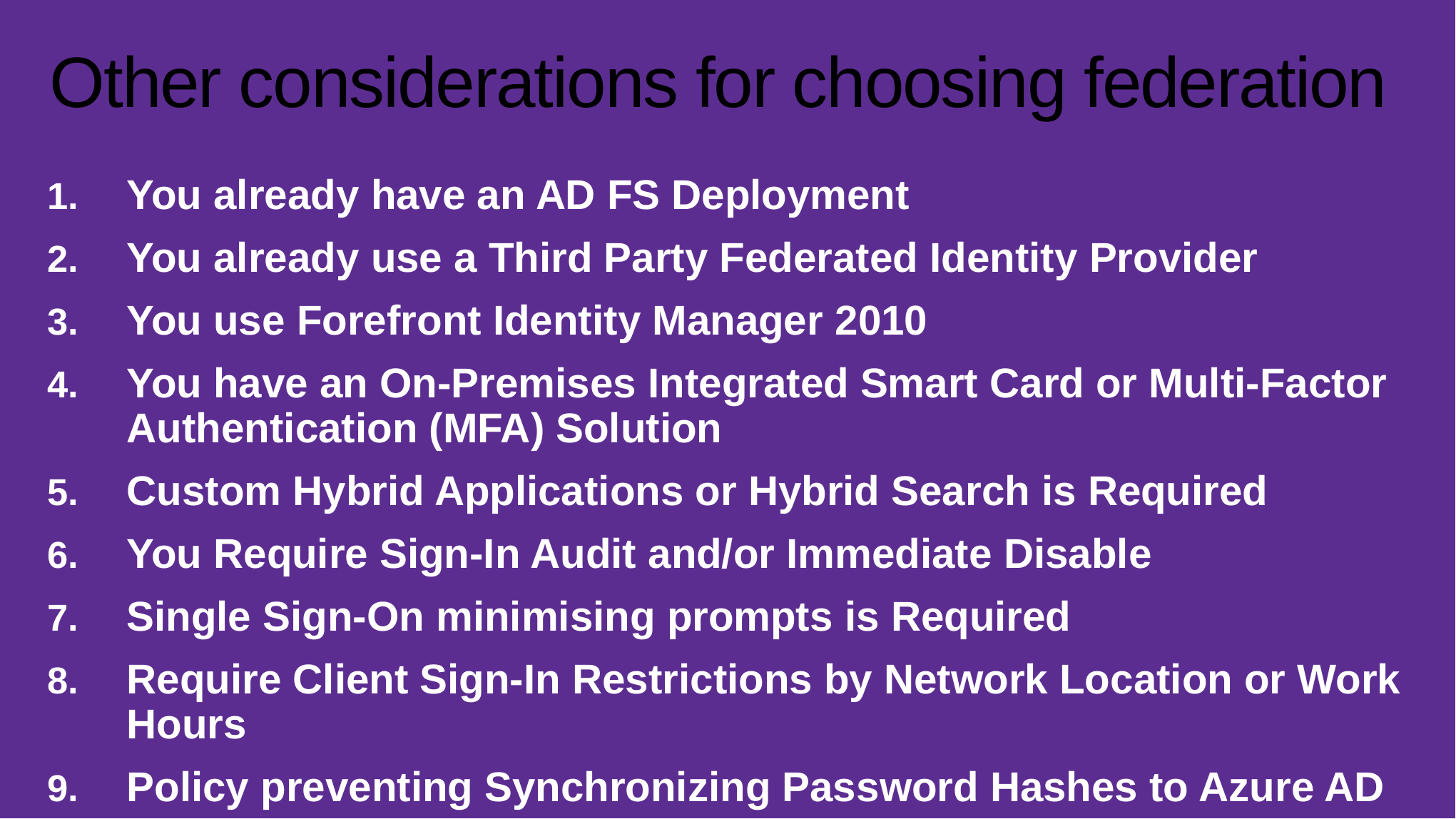

# Other considerations for choosing federation
You already have an AD FS Deployment
You already use a Third Party Federated Identity Provider
You use Forefront Identity Manager 2010
You have an On-Premises Integrated Smart Card or Multi-Factor Authentication (MFA) Solution
Custom Hybrid Applications or Hybrid Search is Required
You Require Sign-In Audit and/or Immediate Disable
Single Sign-On minimising prompts is Required
Require Client Sign-In Restrictions by Network Location or Work Hours
Policy preventing Synchronizing Password Hashes to Azure AD